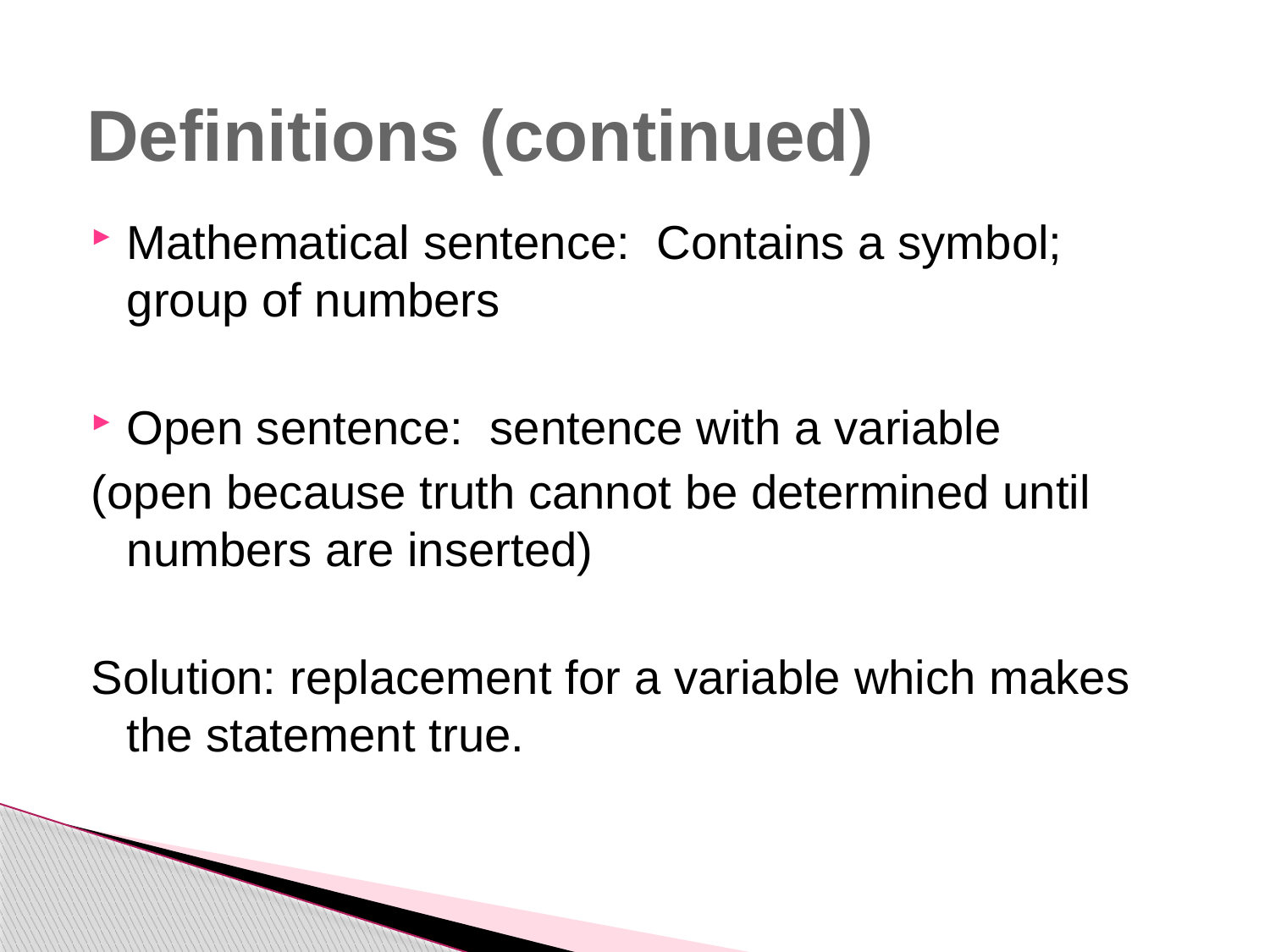

# Definitions (continued)
Mathematical sentence:  Contains a symbol; group of numbers

Open sentence:  sentence with a variable
(open because truth cannot be determined until numbers are inserted)

Solution: replacement for a variable which makes the statement true.